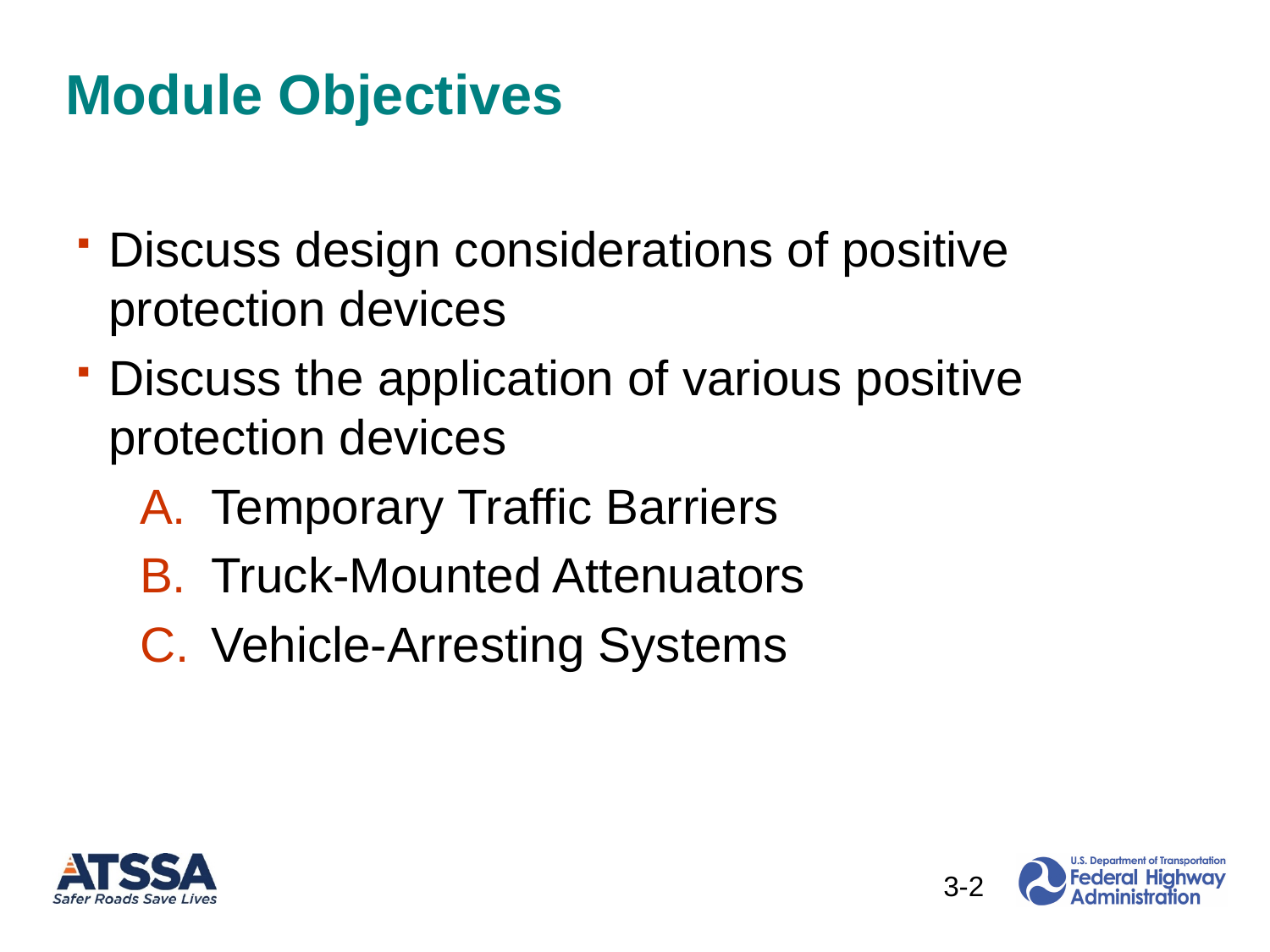

# Module Objectives
Discuss design considerations of positive protection devices
Discuss the application of various positive protection devices
Temporary Traffic Barriers
Truck-Mounted Attenuators
Vehicle-Arresting Systems